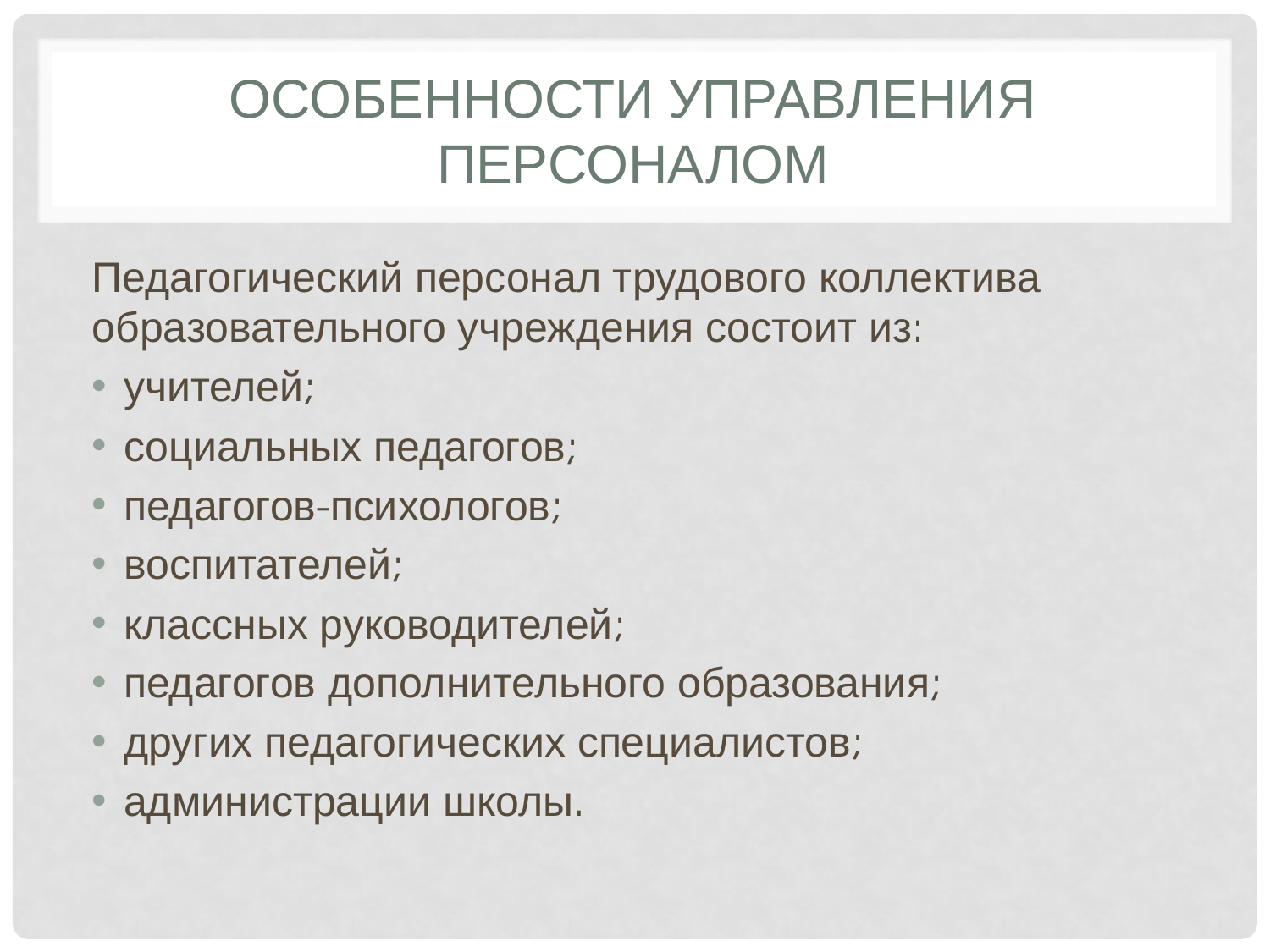

# Особенности управления персоналом
Педагогический персонал трудового коллектива образовательного учреждения состоит из:
учителей;
социальных педагогов;
педагогов-психологов;
воспитателей;
классных руководителей;
педагогов дополнительного образования;
других педагогических специалистов;
администрации школы.